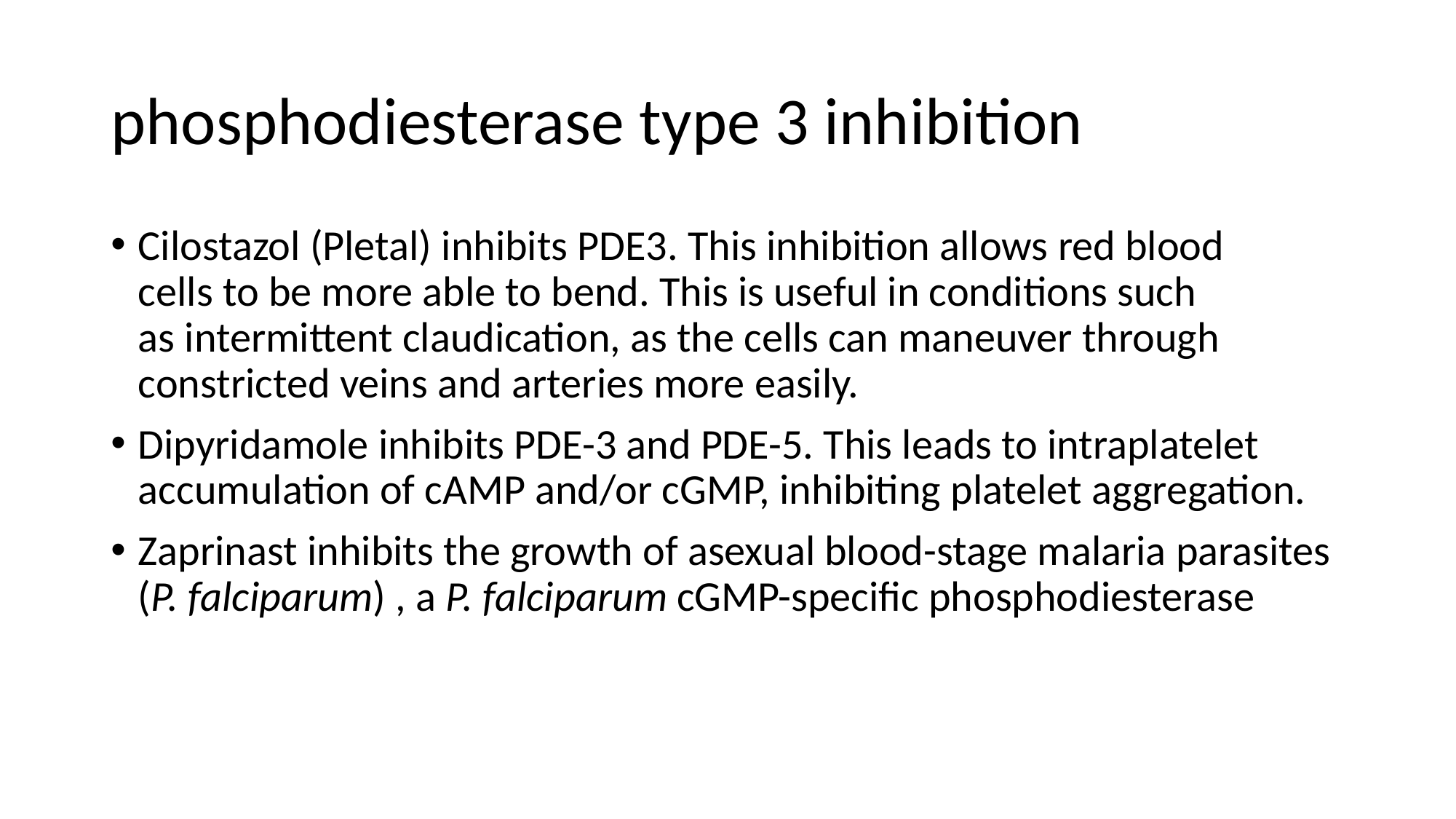

# phosphodiesterase type 3 inhibition
Cilostazol (Pletal) inhibits PDE3. This inhibition allows red blood cells to be more able to bend. This is useful in conditions such as intermittent claudication, as the cells can maneuver through constricted veins and arteries more easily.
Dipyridamole inhibits PDE-3 and PDE-5. This leads to intraplatelet accumulation of cAMP and/or cGMP, inhibiting platelet aggregation.
Zaprinast inhibits the growth of asexual blood-stage malaria parasites (P. falciparum) , a P. falciparum cGMP-specific phosphodiesterase